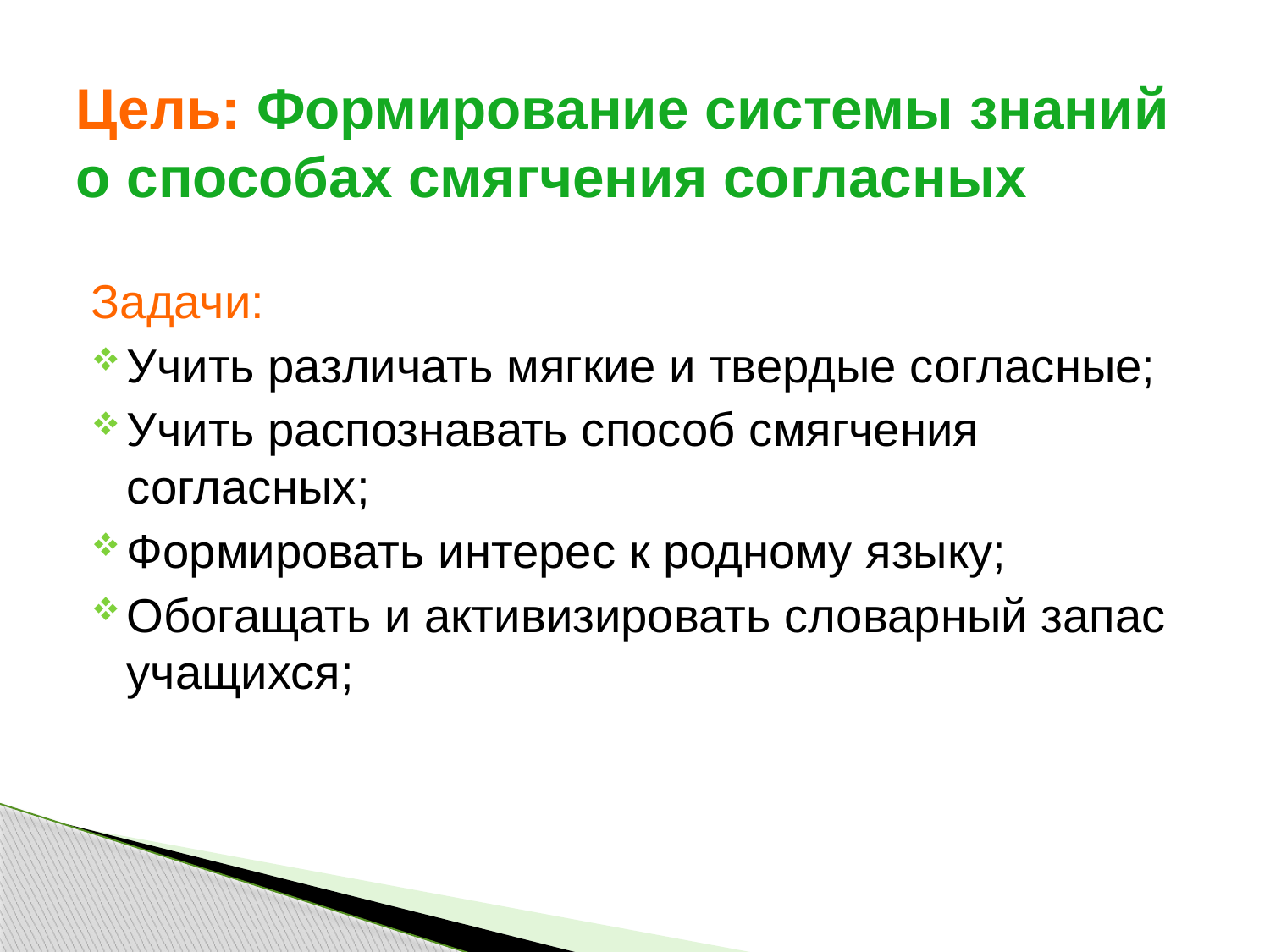

# Цель: Формирование системы знаний о способах смягчения согласных
Задачи:
Учить различать мягкие и твердые согласные;
Учить распознавать способ смягчения согласных;
Формировать интерес к родному языку;
Обогащать и активизировать словарный запас учащихся;